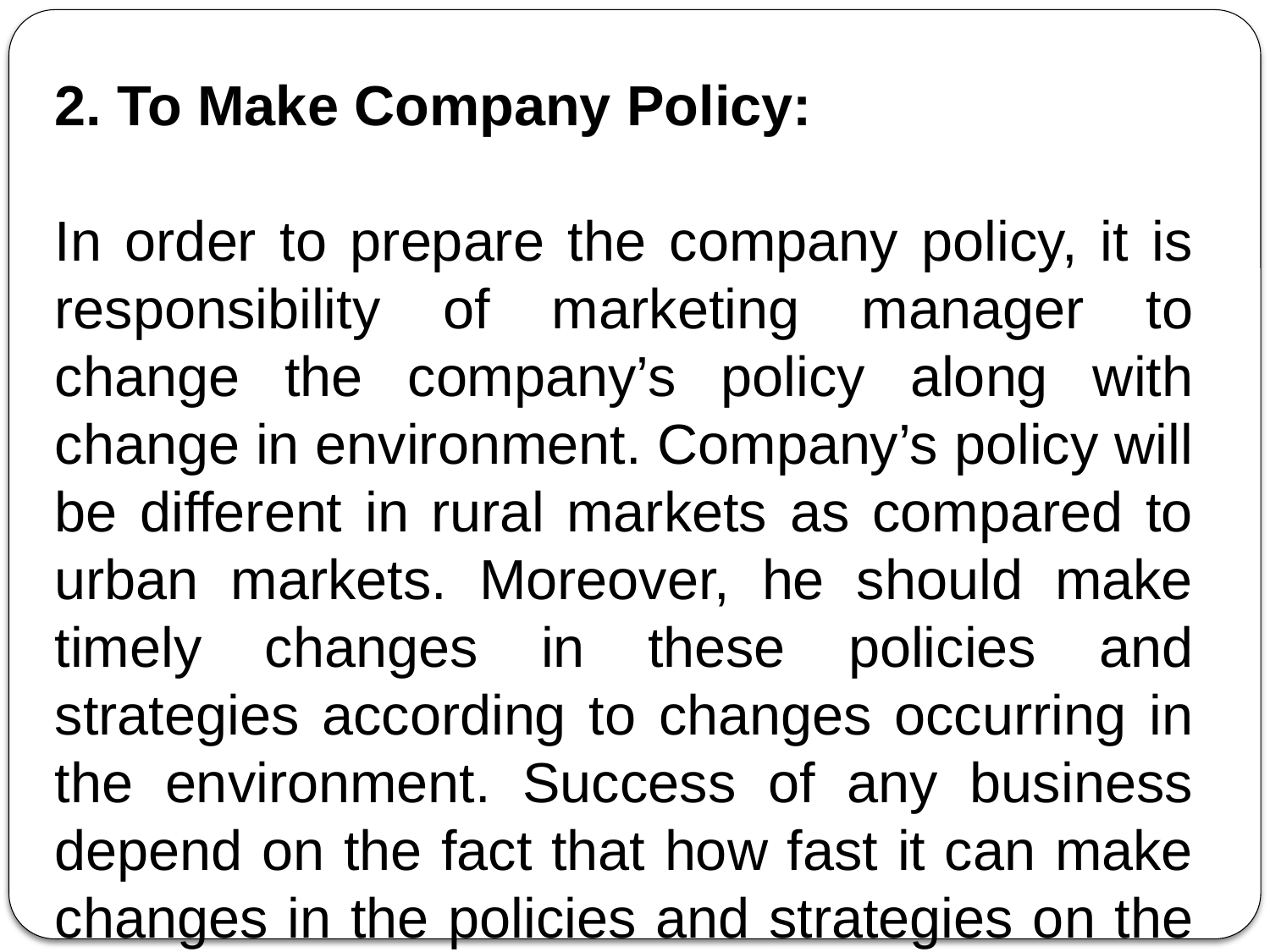

2. To Make Company Policy:

In order to prepare the company policy, it is responsibility of marketing manager to change the company’s policy along with change in environment. Company’s policy will be different in rural markets as compared to urban markets. Moreover, he should make timely changes in these policies and strategies according to changes occurring in the environment. Success of any business depend on the fact that how fast it can make changes in the policies and strategies on the basis of change in environment.